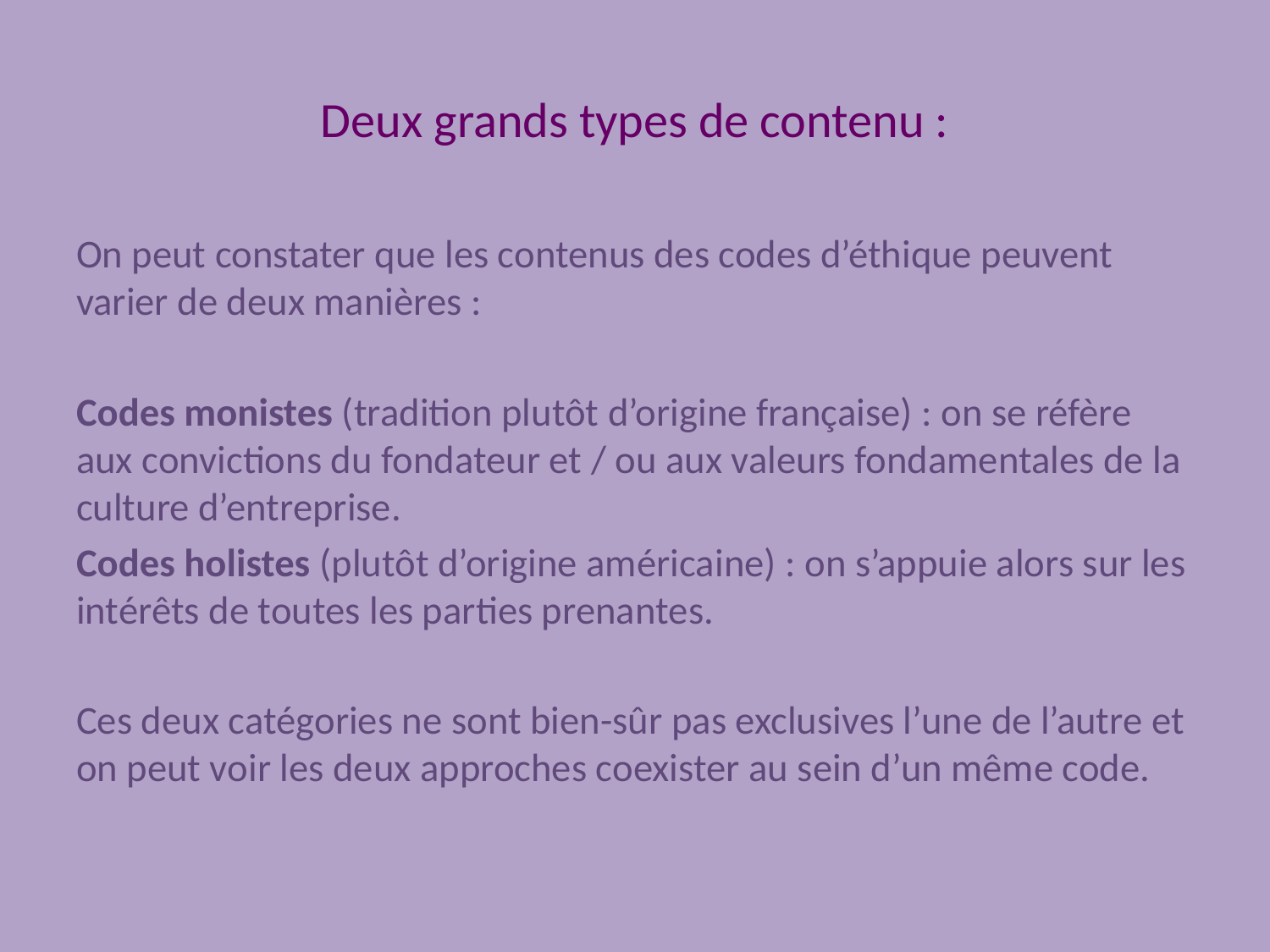

# Deux grands types de contenu :
On peut constater que les contenus des codes d’éthique peuvent varier de deux manières :

Codes monistes (tradition plutôt d’origine française) : on se réfère aux convictions du fondateur et / ou aux valeurs fondamentales de la culture d’entreprise.
Codes holistes (plutôt d’origine américaine) : on s’appuie alors sur les intérêts de toutes les parties prenantes.

Ces deux catégories ne sont bien-sûr pas exclusives l’une de l’autre et on peut voir les deux approches coexister au sein d’un même code.